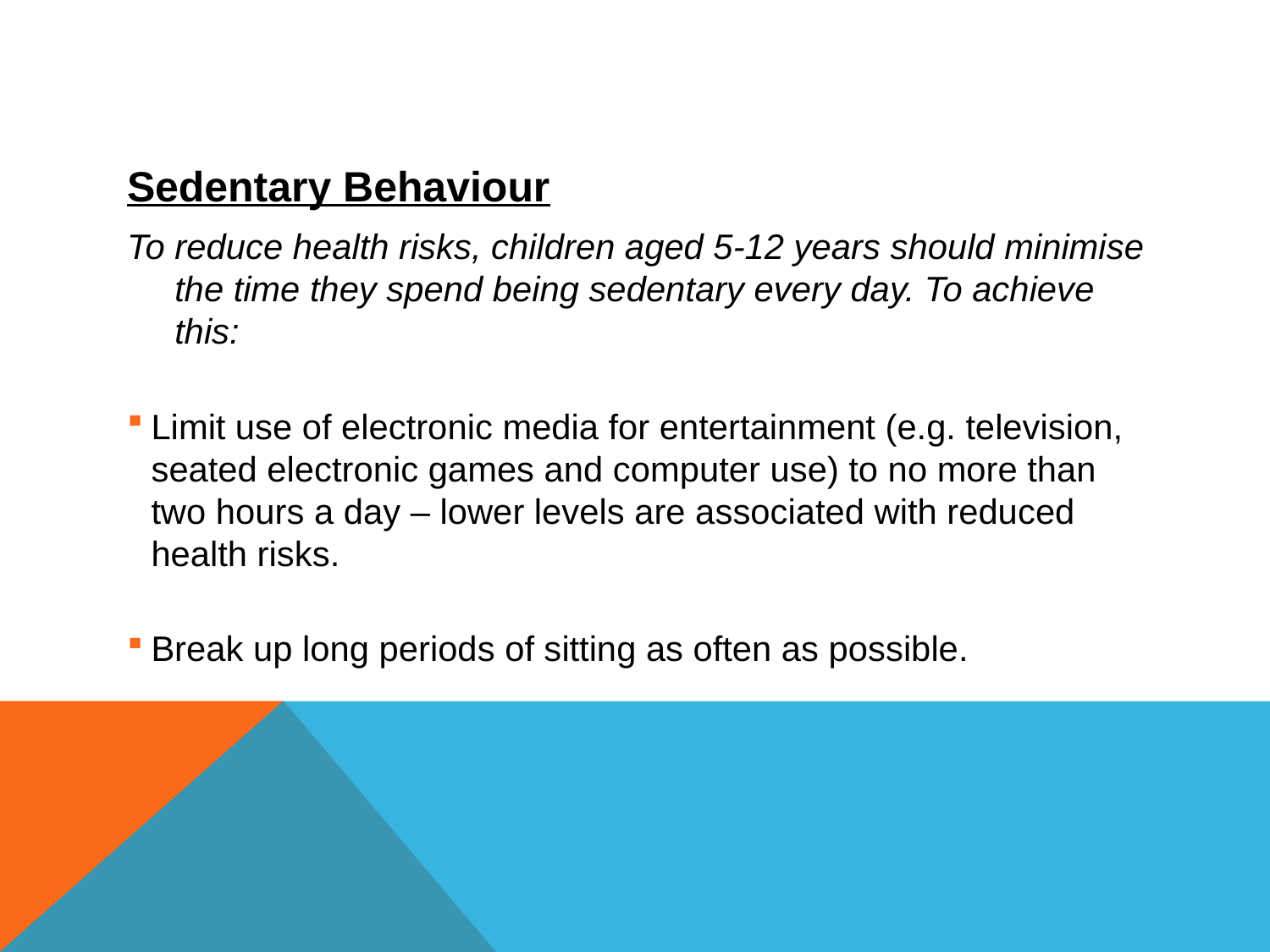

#
Sedentary Behaviour
To reduce health risks, children aged 5-12 years should minimise the time they spend being sedentary every day. To achieve this:

Limit use of electronic media for entertainment (e.g. television, seated electronic games and computer use) to no more than two hours a day – lower levels are associated with reduced health risks.

Break up long periods of sitting as often as possible.